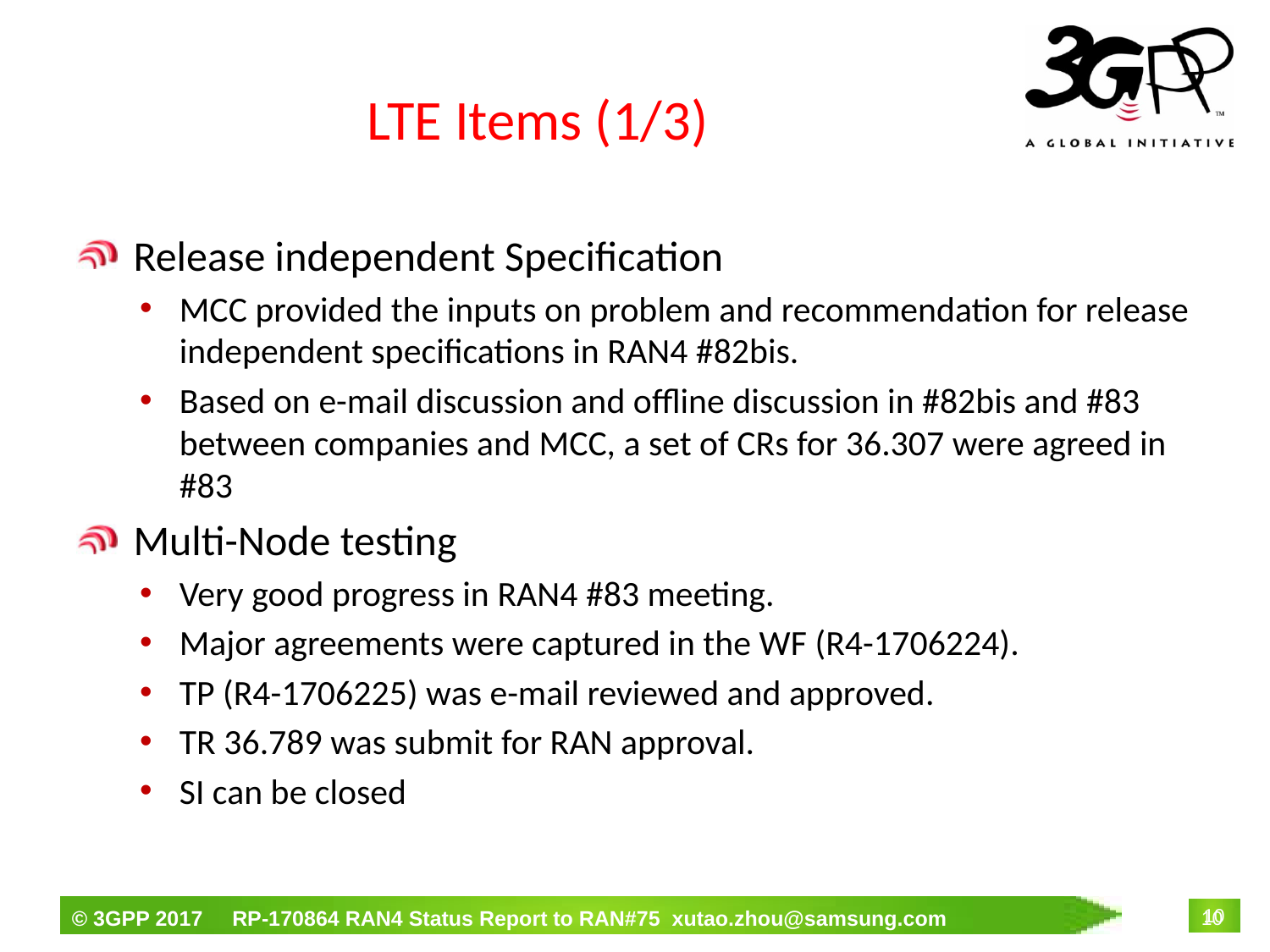

# LTE Items (1/3)
 Release independent Specification
MCC provided the inputs on problem and recommendation for release independent specifications in RAN4 #82bis.
Based on e-mail discussion and offline discussion in #82bis and #83 between companies and MCC, a set of CRs for 36.307 were agreed in #83
 Multi-Node testing
Very good progress in RAN4 #83 meeting.
Major agreements were captured in the WF (R4-1706224).
TP (R4-1706225) was e-mail reviewed and approved.
TR 36.789 was submit for RAN approval.
SI can be closed

10